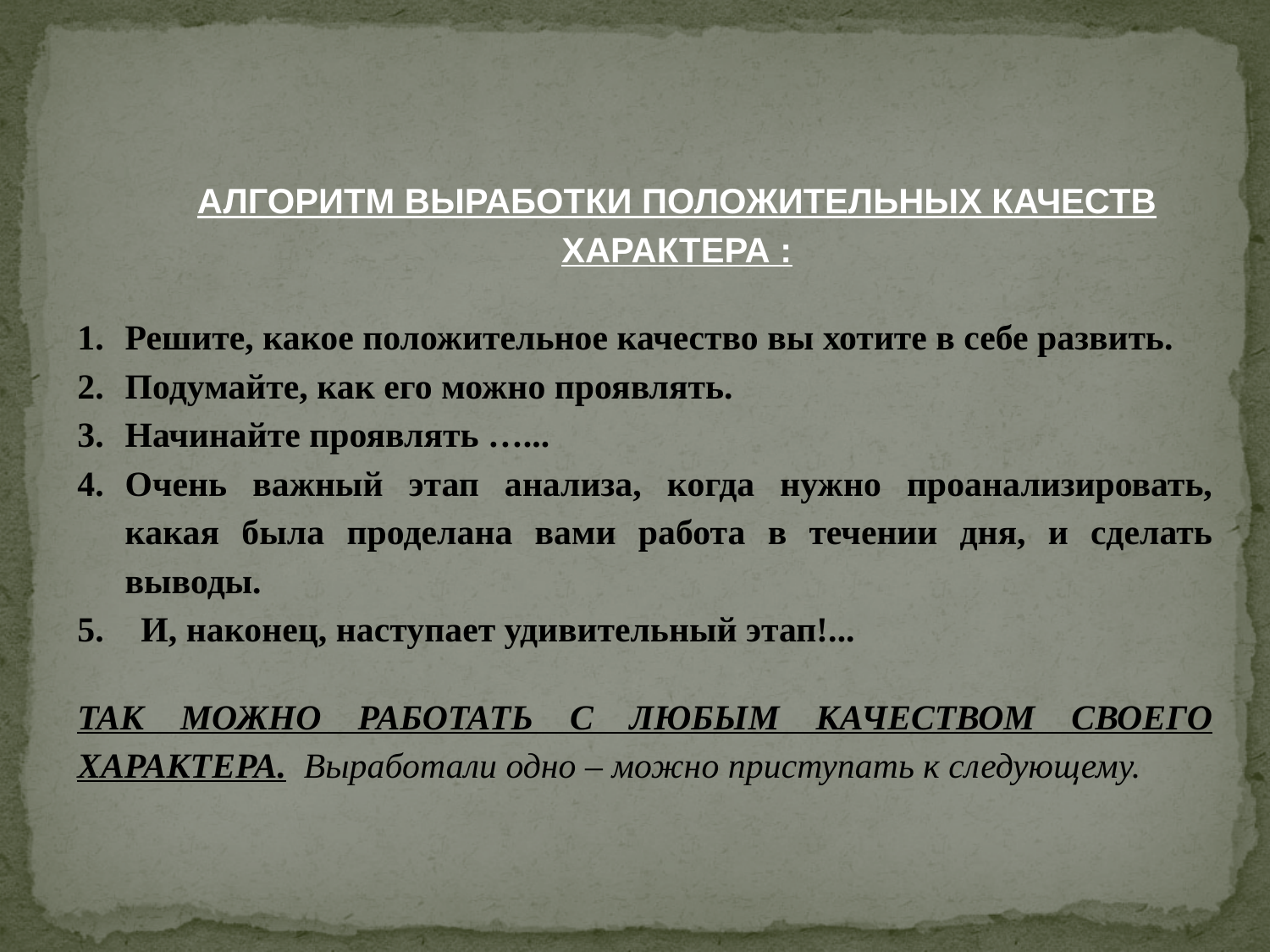

АЛГОРИТМ ВЫРАБОТКИ ПОЛОЖИТЕЛЬНЫХ КАЧЕСТВ ХАРАКТЕРА :

Решите, какое положительное качество вы хотите в себе развить.
Подумайте, как его можно проявлять.
Начинайте проявлять …...
Очень важный этап анализа, когда нужно проанализировать, какая была проделана вами работа в течении дня, и сделать выводы.
И, наконец, наступает удивительный этап!...

ТАК МОЖНО РАБОТАТЬ С ЛЮБЫМ КАЧЕСТВОМ СВОЕГО ХАРАКТЕРА.  Выработали одно – можно приступать к следующему.